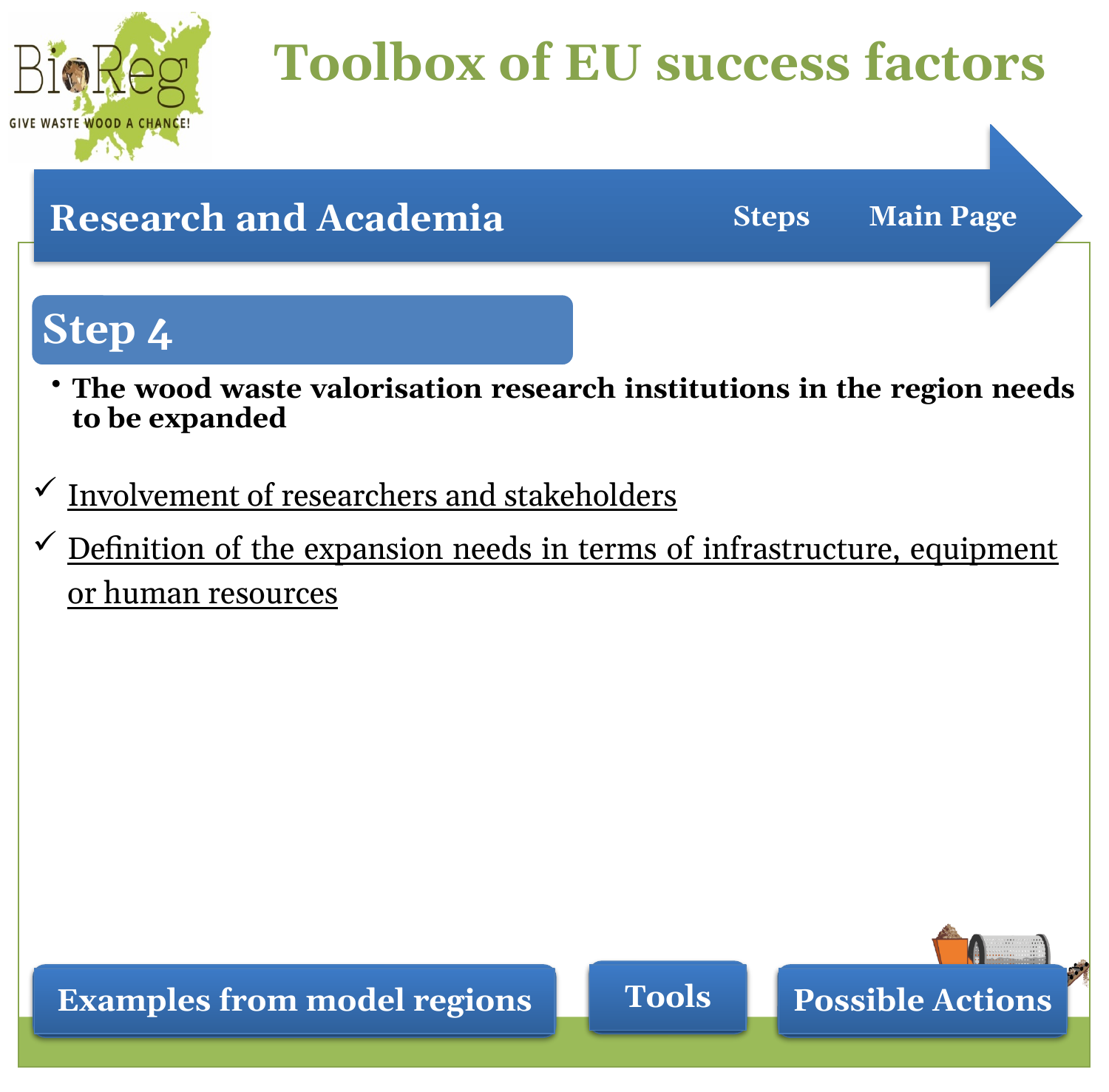

Research and Academia

Steps

Main Page

Step 4

The wood waste valorisation research institutions in the region needs to be expanded
Involvement of researchers and stakeholders
Definition of the expansion needs in terms of infrastructure, equipment or human resources

Tools

Possible Actions

Examples from model regions